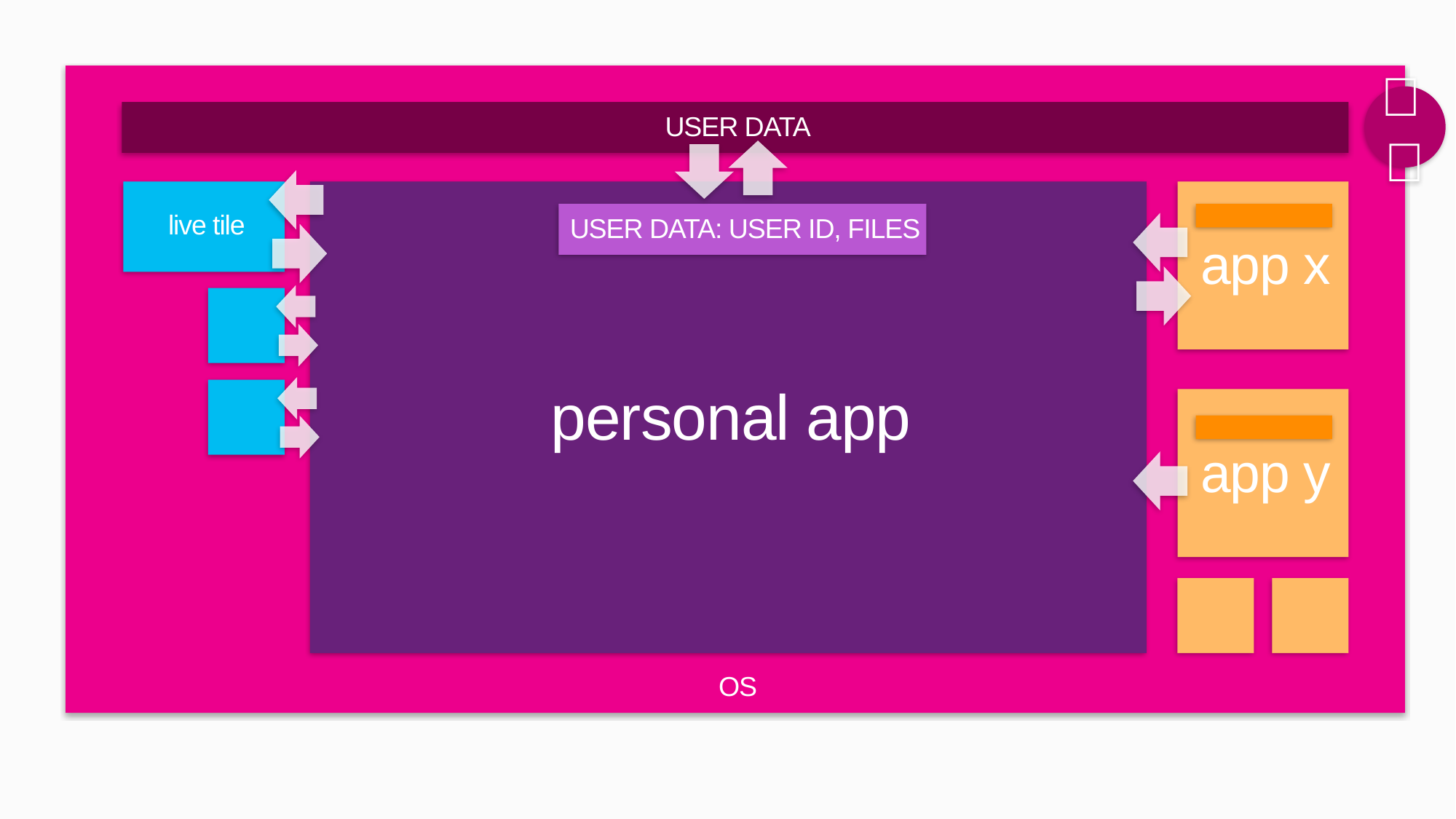

OS
👶
USER DATA

live tile
personal app
app x

USER DATA: USER ID, FILES

app y